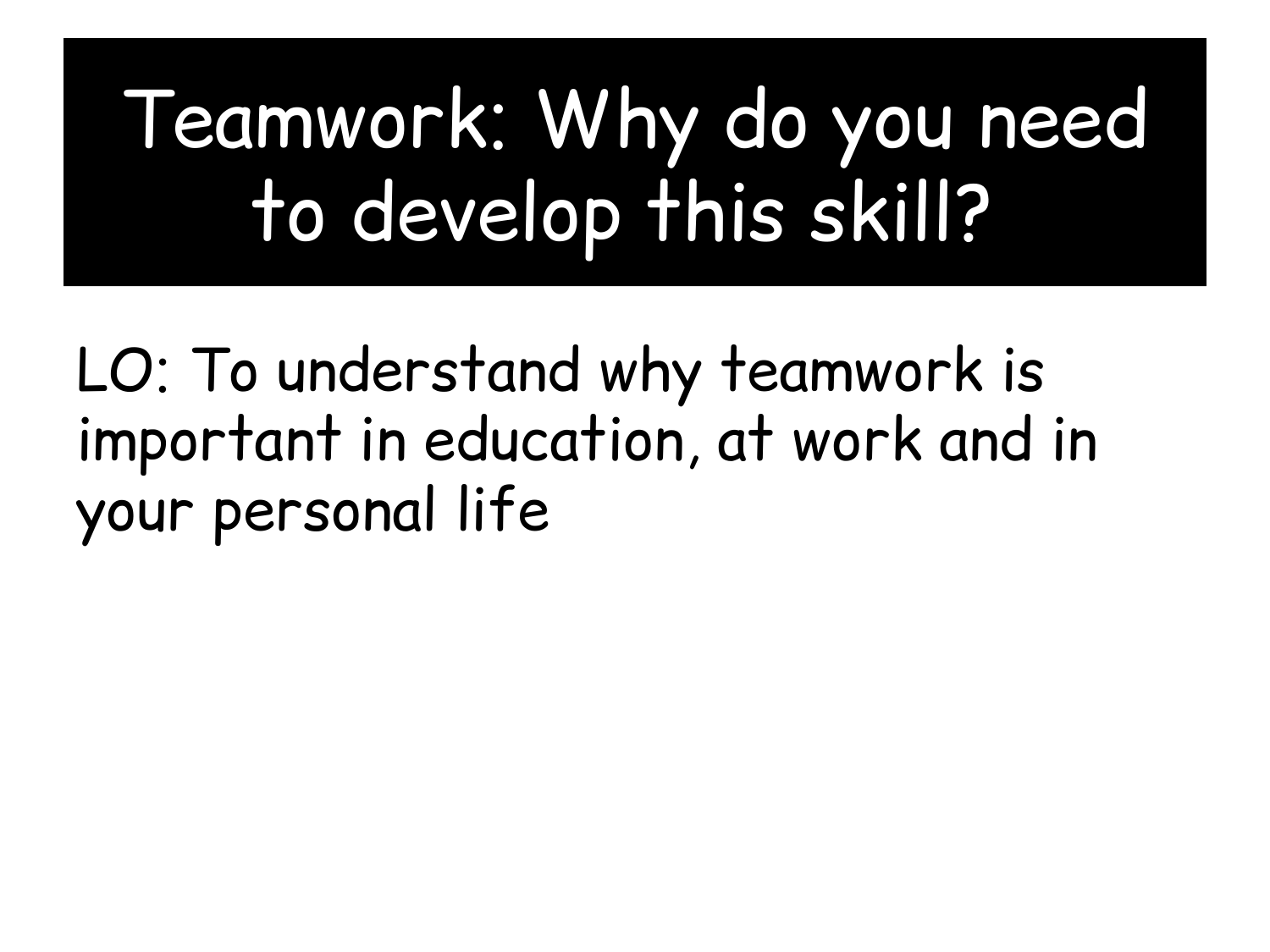

# Teamwork: Why do you need to develop this skill?
LO: To understand why teamwork is important in education, at work and in your personal life